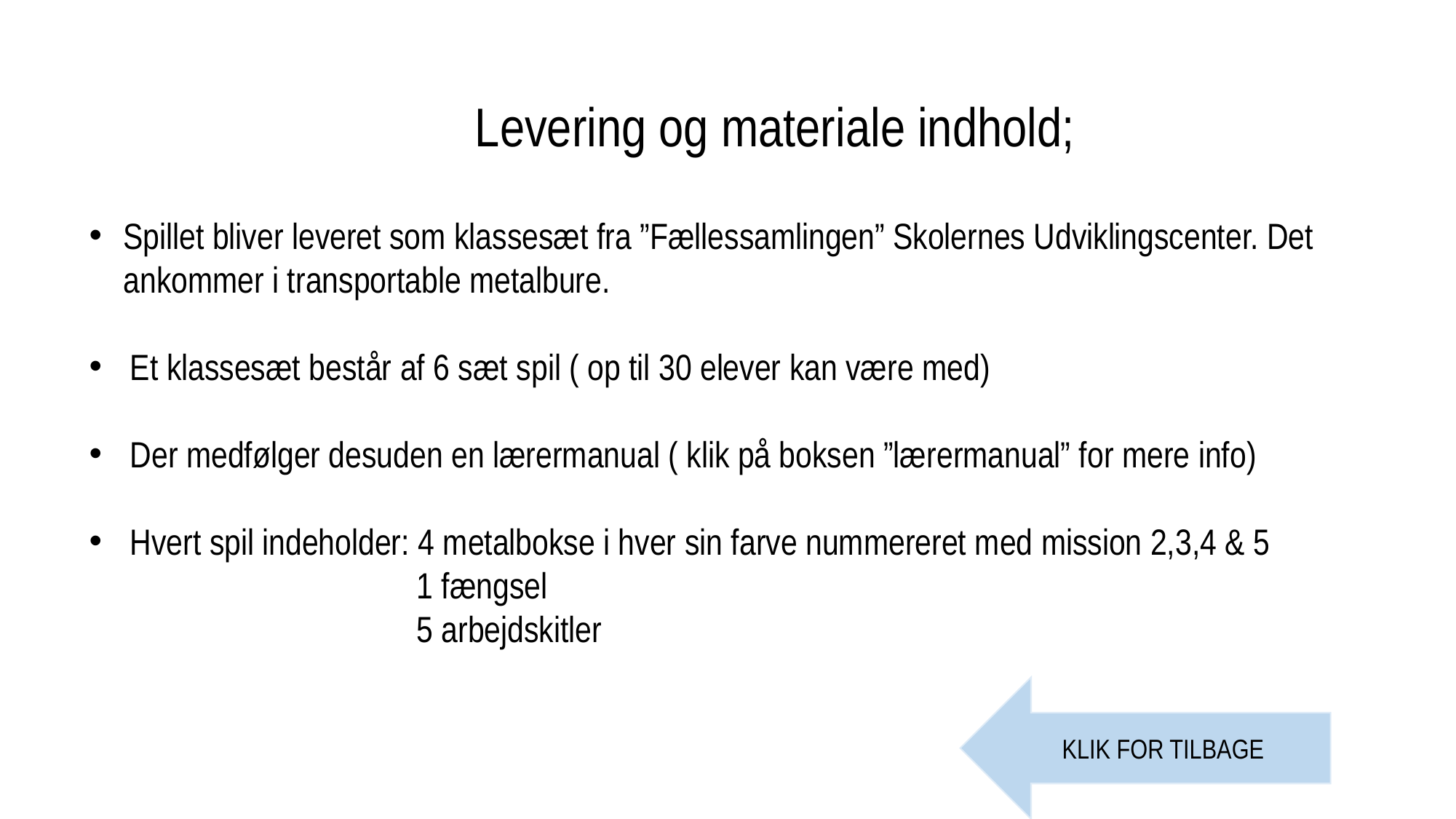

Levering og materiale indhold;

Spillet bliver leveret som klassesæt fra ”Fællessamlingen” Skolernes Udviklingscenter. Det ankommer i transportable metalbure.

Et klassesæt består af 6 sæt spil ( op til 30 elever kan være med)

Der medfølger desuden en lærermanual ( klik på boksen ”lærermanual” for mere info)

Hvert spil indeholder: 4 metalbokse i hver sin farve nummereret med mission 2,3,4 & 5
1 fængsel
5 arbejdskitler

KLIK FOR TILBAGE